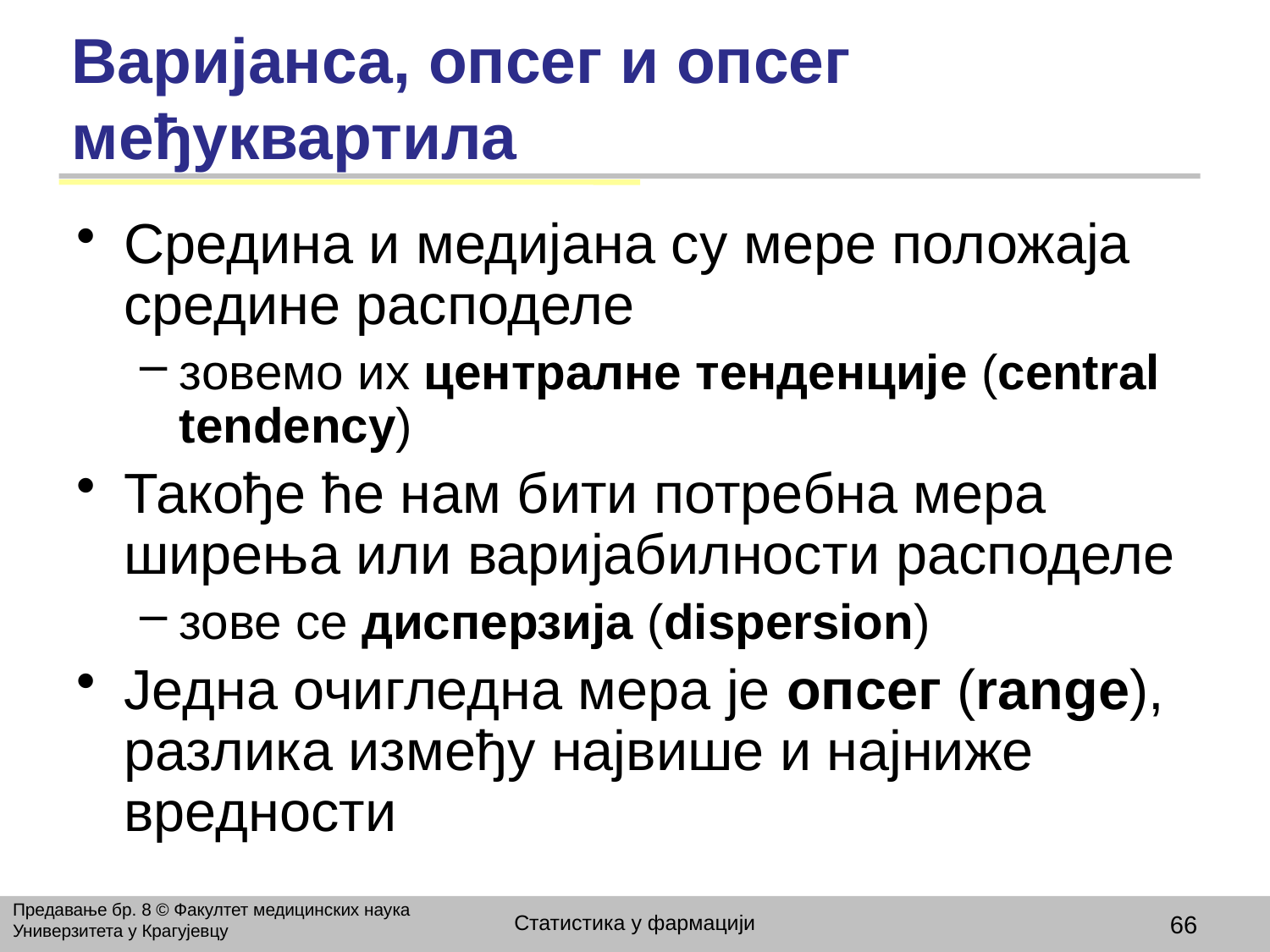

# Варијанса, опсег и опсег међуквартила
Средина и медијана су мере положаја средине расподеле
зовемо их централне тенденције (central tendency)
Такође ће нам бити потребна мера ширења или варијабилности расподеле
зове се дисперзија (dispersion)
Jедна очигледна мера је опсег (range), разлика између највише и најниже вредности
Предавање бр. 8 © Факултет медицинских наука Универзитета у Крагујевцу
Статистика у фармацији
66